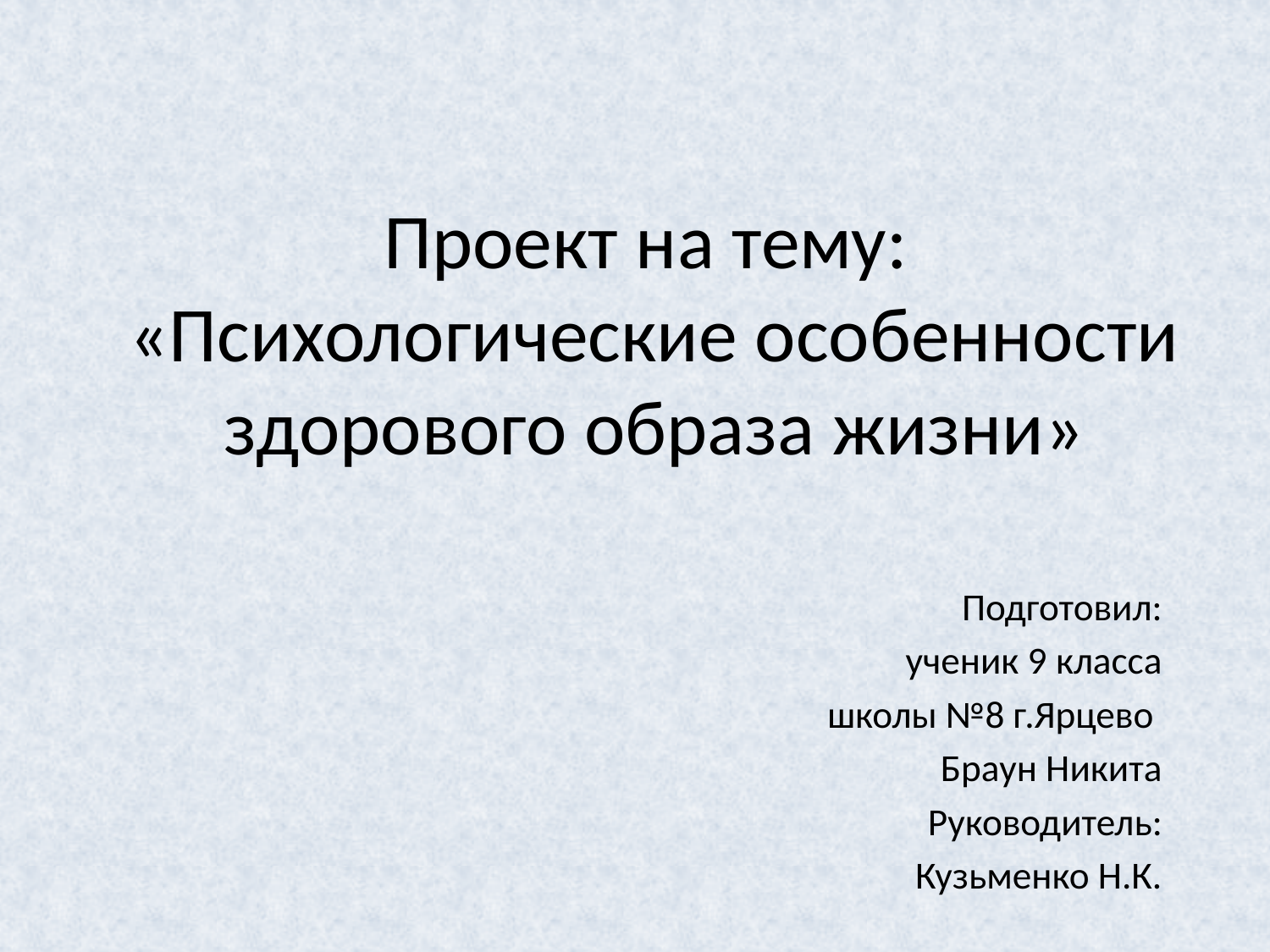

# Проект на тему: «Психологические особенности здорового образа жизни»
Подготовил:
ученик 9 класса
 школы №8 г.Ярцево
Браун Никита
Руководитель:
Кузьменко Н.К.